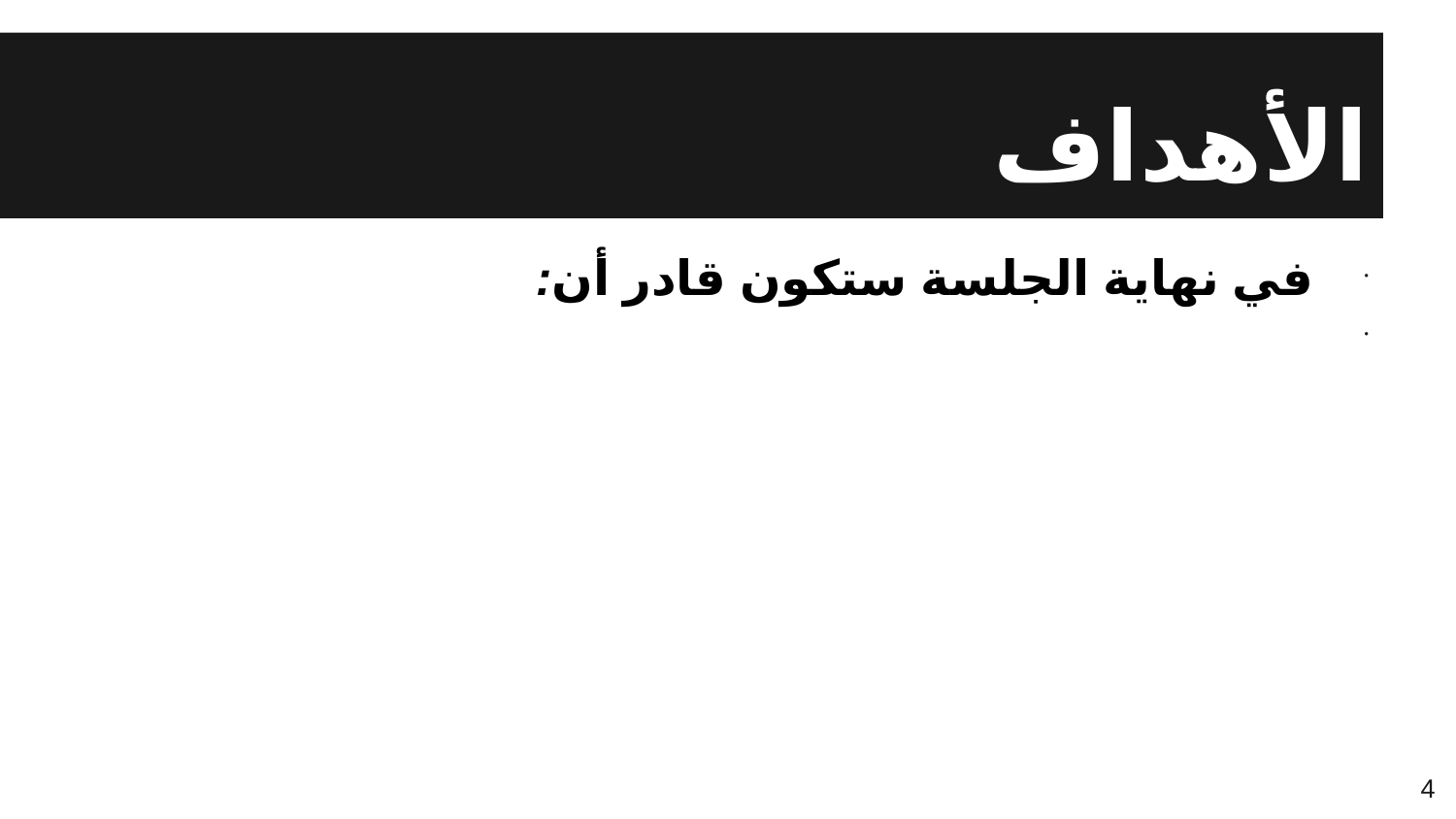

# الأهداف
في نهاية الجلسة ستكون قادر أن:

                                                                                                                                                                                                                                                                                                                                                                                                                                                                                                                                                                                                                                                                                                                                                                                                                                                                                                                                                                                                                                                                                                                                                                                                                                                                                                                                                                                                                                                                                                                       تحديد الغرض من اتباع المناهج الدراسية في إعداد التدريس وتعليم الفصول الدراسية.
قراءة منهج معين وتحديد المكونات الرئيسية.
تحديد معايير التعلم لموضوعك أو مستوى الصف الخاص بك.
4